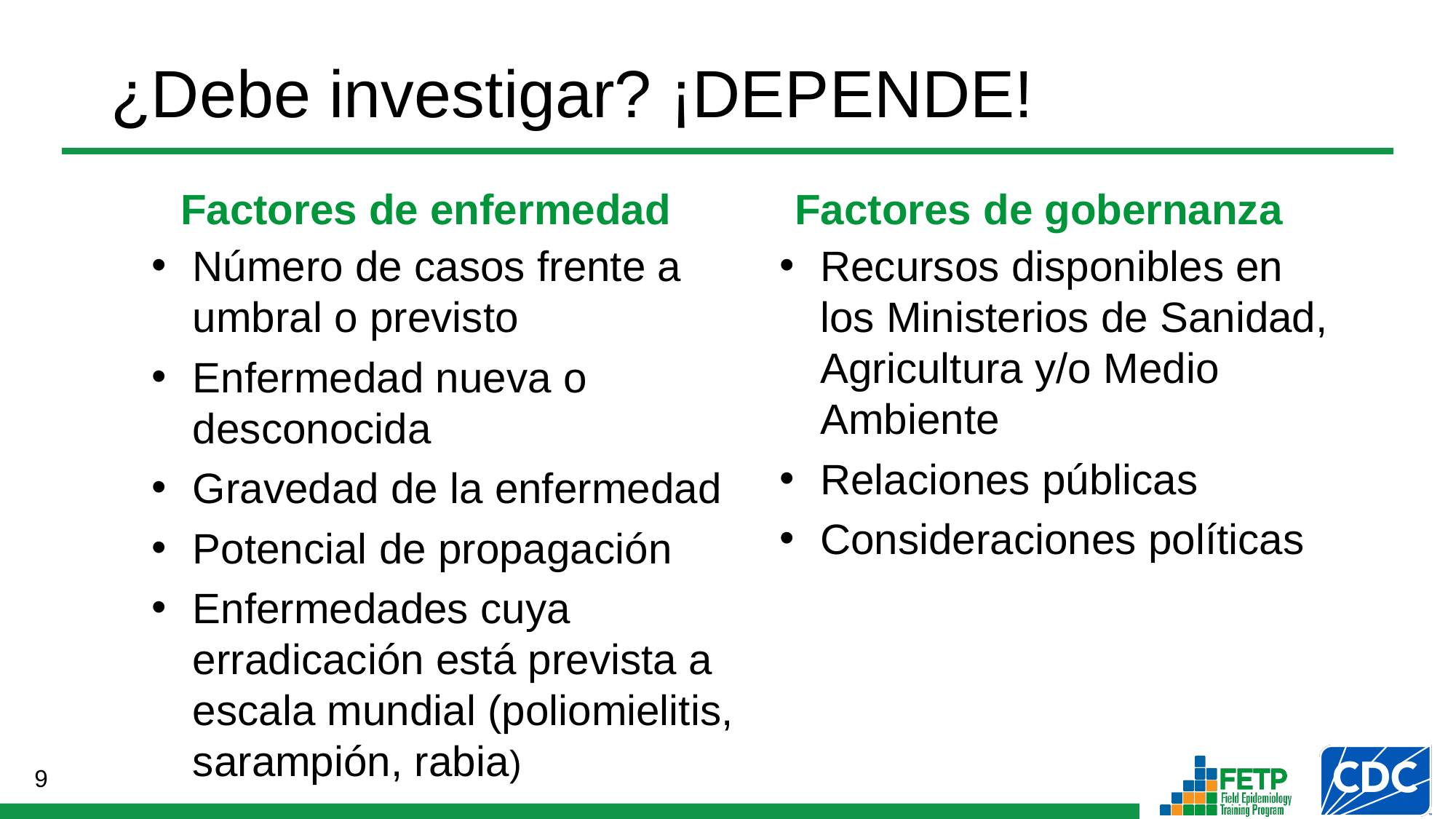

¿Debe investigar? ¡DEPENDE!
Factores de enfermedad
Número de casos frente a umbral o previsto
Enfermedad nueva o desconocida
Gravedad de la enfermedad
Potencial de propagación
Enfermedades cuya erradicación está prevista a escala mundial (poliomielitis, sarampión, rabia)
Factores de gobernanza
Recursos disponibles en los Ministerios de Sanidad, Agricultura y/o Medio Ambiente
Relaciones públicas
Consideraciones políticas